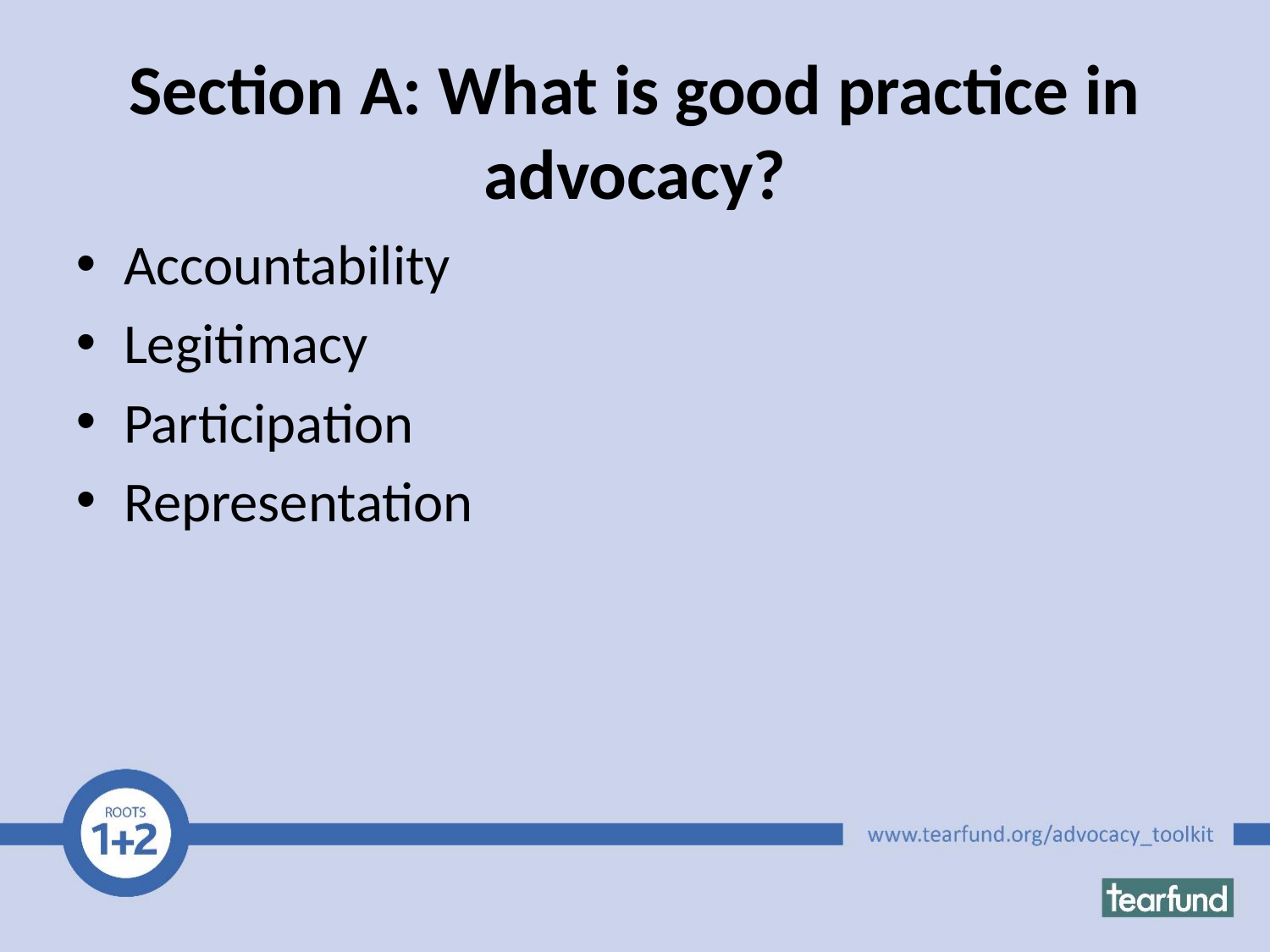

# Section A: What is good practice in advocacy?
Accountability
Legitimacy
Participation
Representation